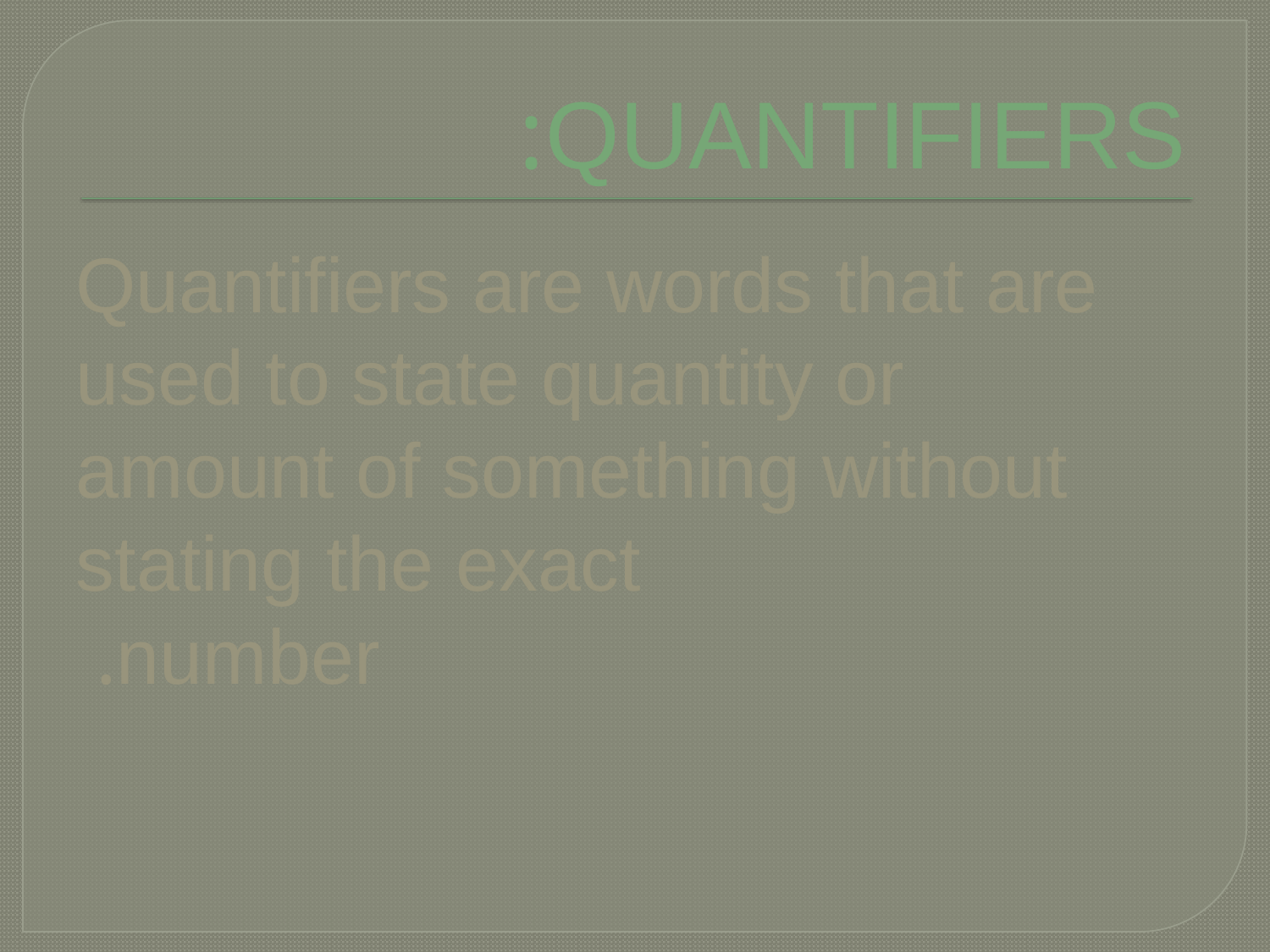

# QUANTIFIERS:
Quantifiers are words that are used to state quantity or amount of something without stating the exact
number.